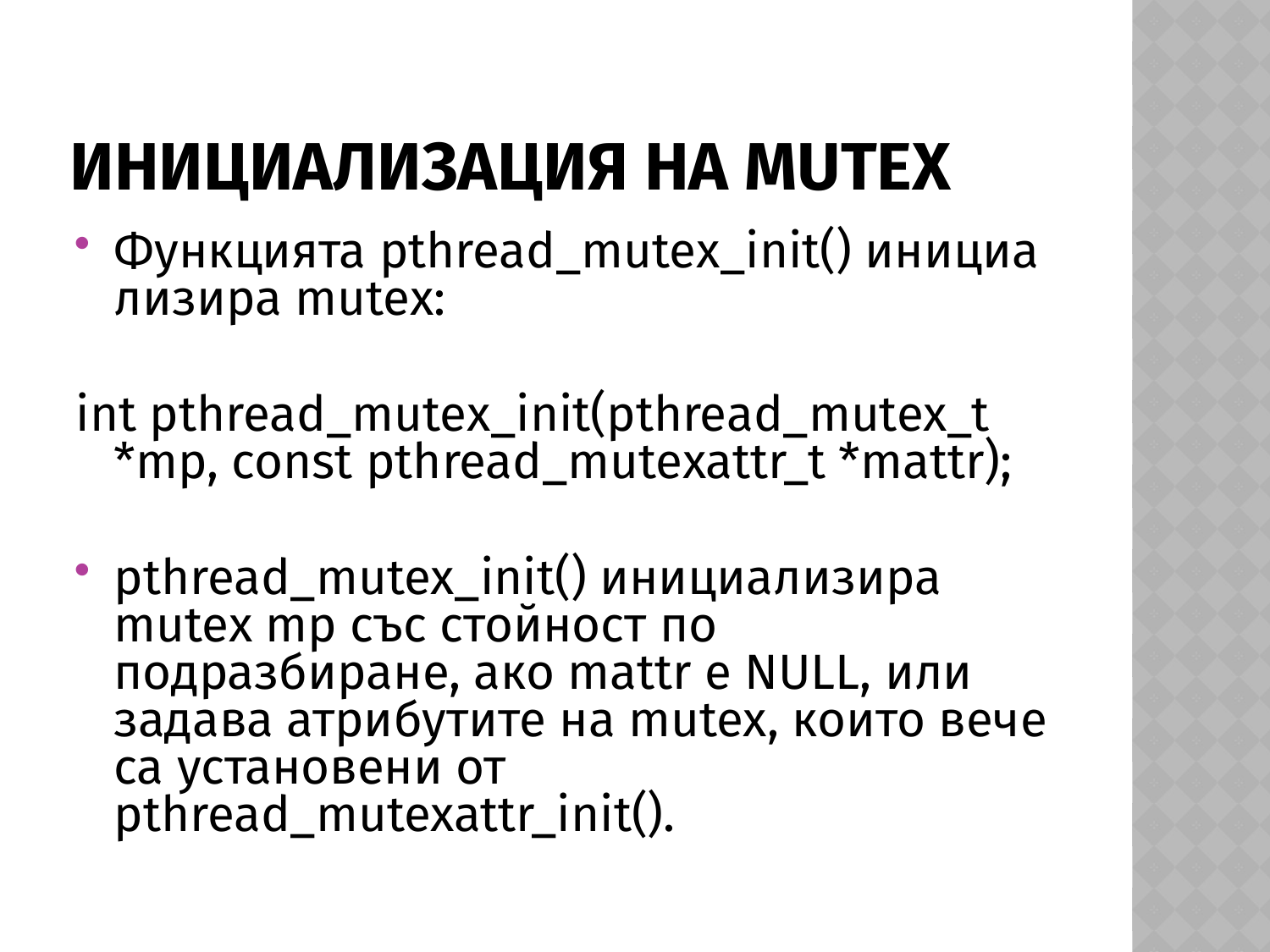

# Инициализация на Mutex
Функцията pthread_mutex_init() инициализира mutex:

int pthread_mutex_init(pthread_mutex_t *mp, const pthread_mutexattr_t *mattr);

pthread_mutex_init() инициализира mutex mp със стойност по подразбиране, ако mattr е NULL, или задава атрибутите на mutex, които вече са установени от pthread_mutexattr_init().